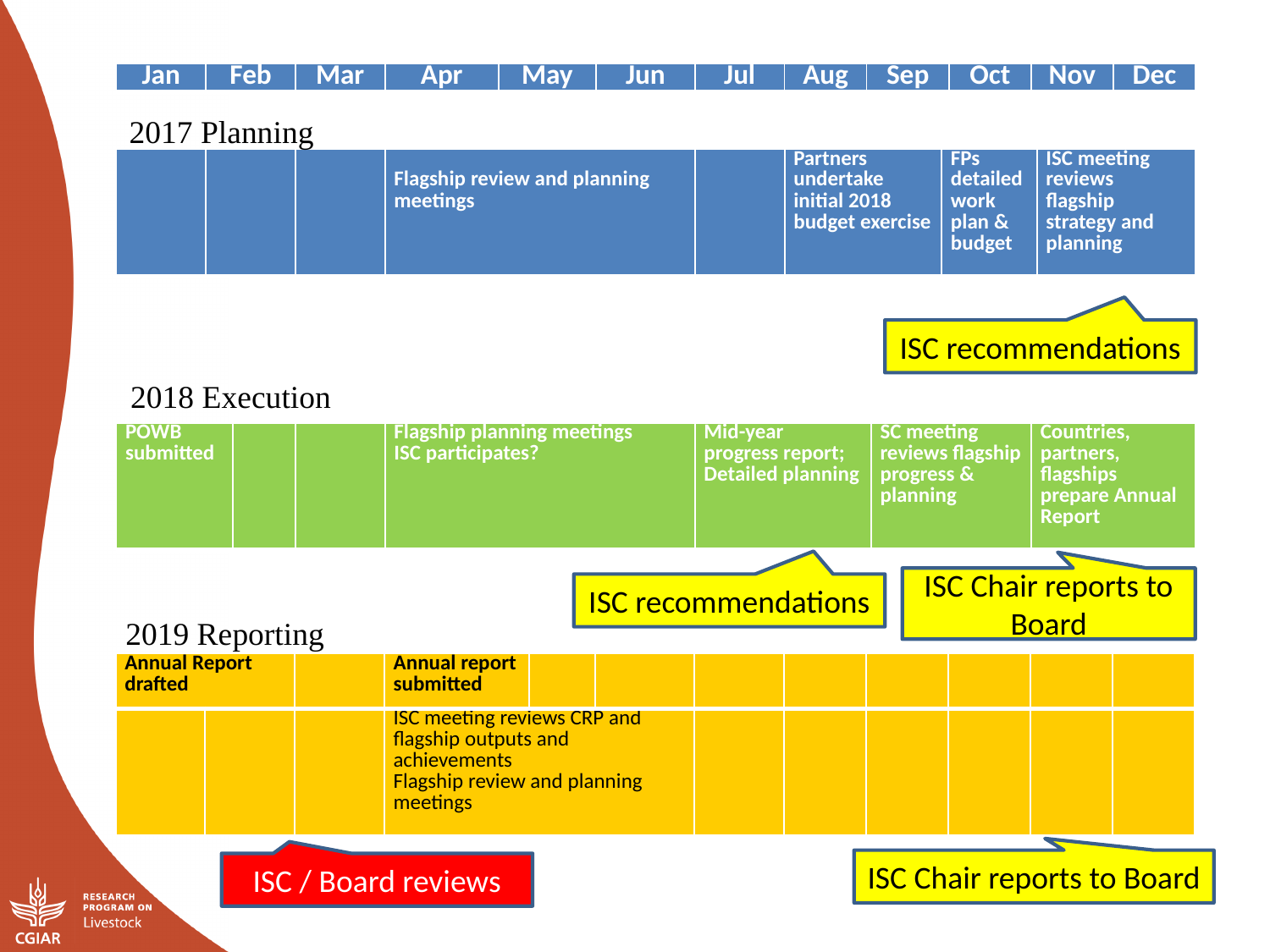

| Jan | Feb | Mar | Apr | May | Jun | Jul | Aug | Sep | Oct | Nov | Dec |
| --- | --- | --- | --- | --- | --- | --- | --- | --- | --- | --- | --- |
2017 Planning
|  |  |  | Flagship review and planning meetings |  | Partners undertake initial 2018 budget exercise | FPs detailed work plan & budget | ISC meeting reviews flagship strategy and planning |
| --- | --- | --- | --- | --- | --- | --- | --- |

ISC recommendations
2018 Execution
| POWB submitted |  |  | Flagship planning meetings ISC participates? | Mid-year progress report; Detailed planning | SC meeting reviews flagship progress & planning | Countries, partners, flagships prepare Annual Report |
| --- | --- | --- | --- | --- | --- | --- |
ISC Chair reports to Board
ISC recommendations
2019 Reporting
| Annual Report drafted |  |  | Annual report submitted |  |  |  |  |  |  |  |  |
| --- | --- | --- | --- | --- | --- | --- | --- | --- | --- | --- | --- |
|  |  |  | ISC meeting reviews CRP and flagship outputs and achievements Flagship review and planning meetings |  |  |  |  |  |  |  |  |
ISC Chair reports to Board
ISC / Board reviews